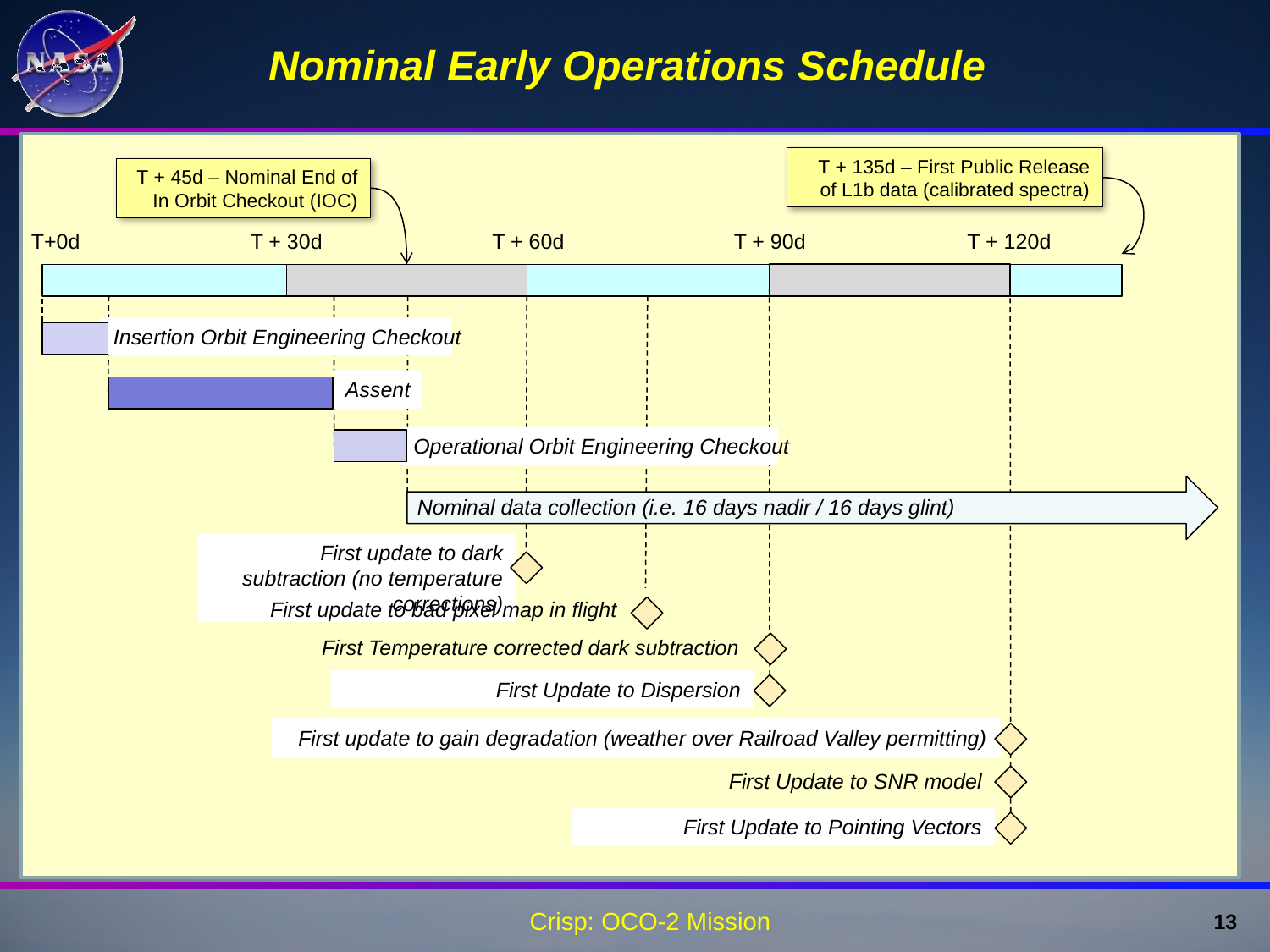

# Nominal Early Operations Schedule

T + 135d – First Public Release of L1b data (calibrated spectra)
T + 45d – Nominal End of In Orbit Checkout (IOC)
T+0d
T + 30d
T + 60d
T + 90d
T + 120d

Insertion Orbit Engineering Checkout

Assent

Operational Orbit Engineering Checkout

Nominal data collection (i.e. 16 days nadir / 16 days glint)
First update to dark subtraction (no temperature corrections)

First update to bad pixel map in flight

First Temperature corrected dark subtraction

First Update to Dispersion

First update to gain degradation (weather over Railroad Valley permitting)

First Update to SNR model

First Update to Pointing Vectors